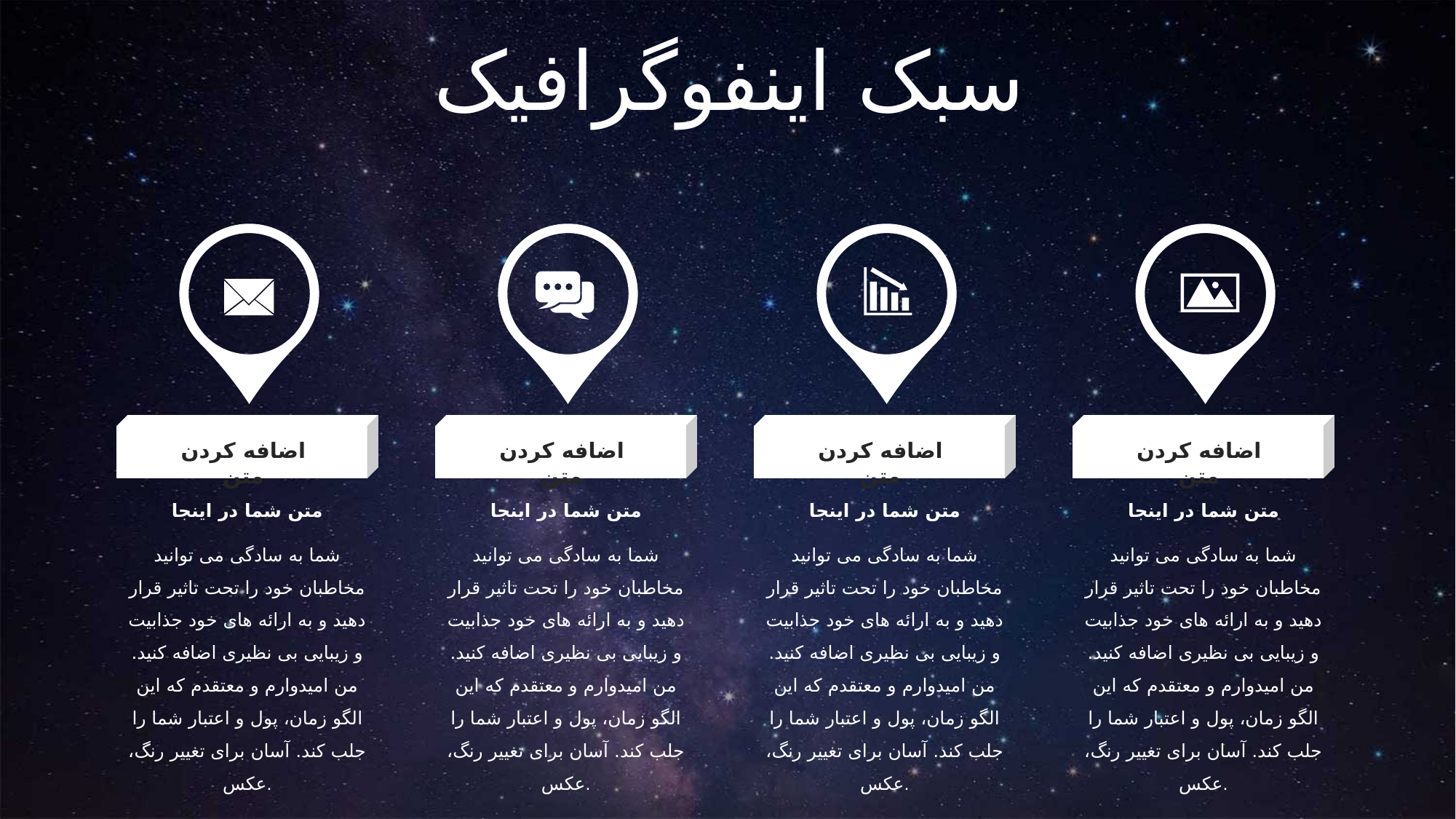

سبک اینفوگرافیک

اضافه کردن متن
اضافه کردن متن
اضافه کردن متن
اضافه کردن متن
متن شما در اینجا
شما به سادگی می توانید مخاطبان خود را تحت تاثیر قرار دهید و به ارائه های خود جذابیت و زیبایی بی نظیری اضافه کنید. من امیدوارم و معتقدم که این الگو زمان، پول و اعتبار شما را جلب کند. آسان برای تغییر رنگ، عکس.
متن شما در اینجا
شما به سادگی می توانید مخاطبان خود را تحت تاثیر قرار دهید و به ارائه های خود جذابیت و زیبایی بی نظیری اضافه کنید. من امیدوارم و معتقدم که این الگو زمان، پول و اعتبار شما را جلب کند. آسان برای تغییر رنگ، عکس.
متن شما در اینجا
شما به سادگی می توانید مخاطبان خود را تحت تاثیر قرار دهید و به ارائه های خود جذابیت و زیبایی بی نظیری اضافه کنید. من امیدوارم و معتقدم که این الگو زمان، پول و اعتبار شما را جلب کند. آسان برای تغییر رنگ، عکس.
متن شما در اینجا
شما به سادگی می توانید مخاطبان خود را تحت تاثیر قرار دهید و به ارائه های خود جذابیت و زیبایی بی نظیری اضافه کنید. من امیدوارم و معتقدم که این الگو زمان، پول و اعتبار شما را جلب کند. آسان برای تغییر رنگ، عکس.